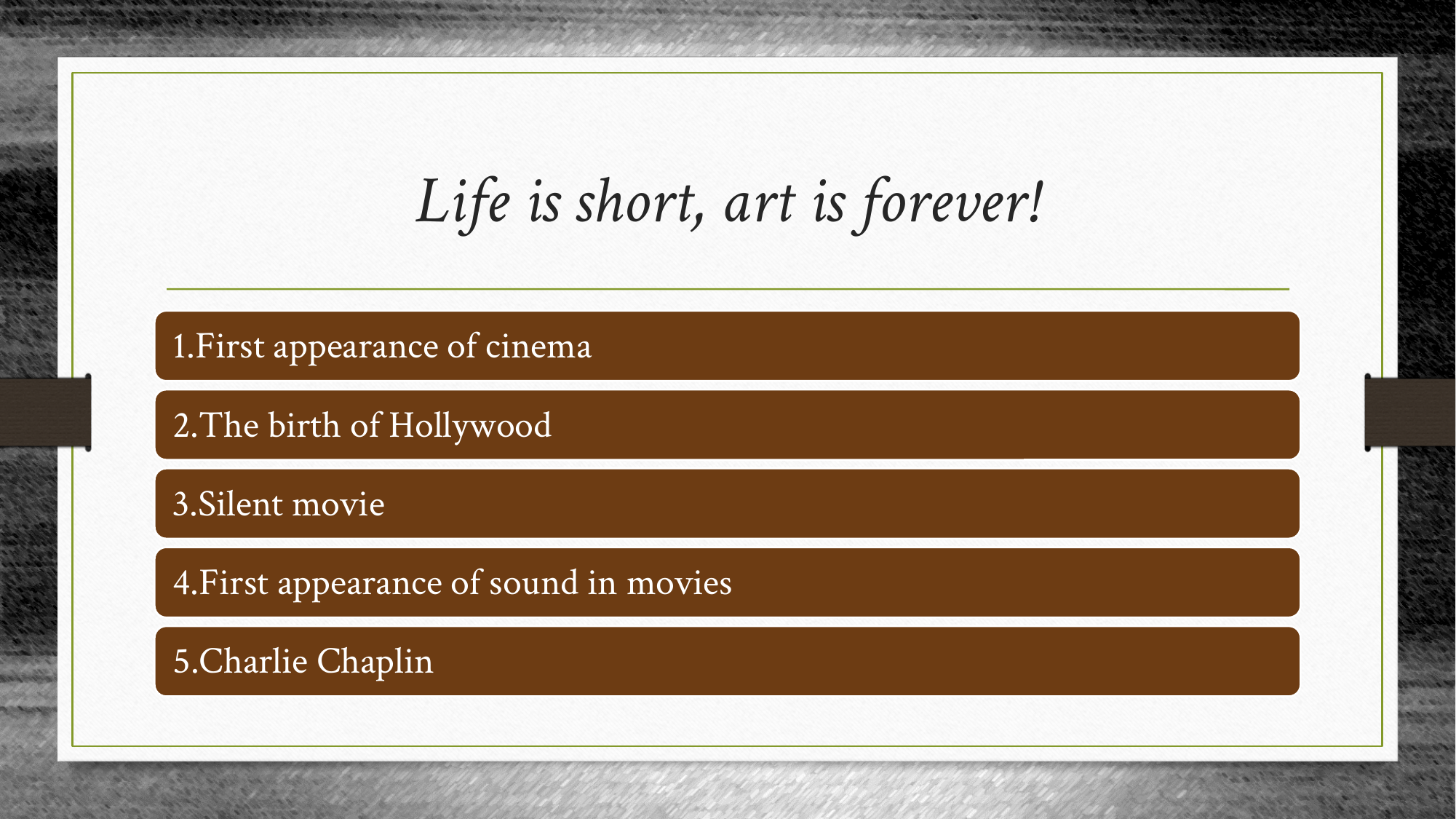

# Life is short, art is forever!

1.First appearance of cinema
2.The birth of Hollywood
3.Silent movie
4.First appearance of sound in movies
5.Charlie Chaplin